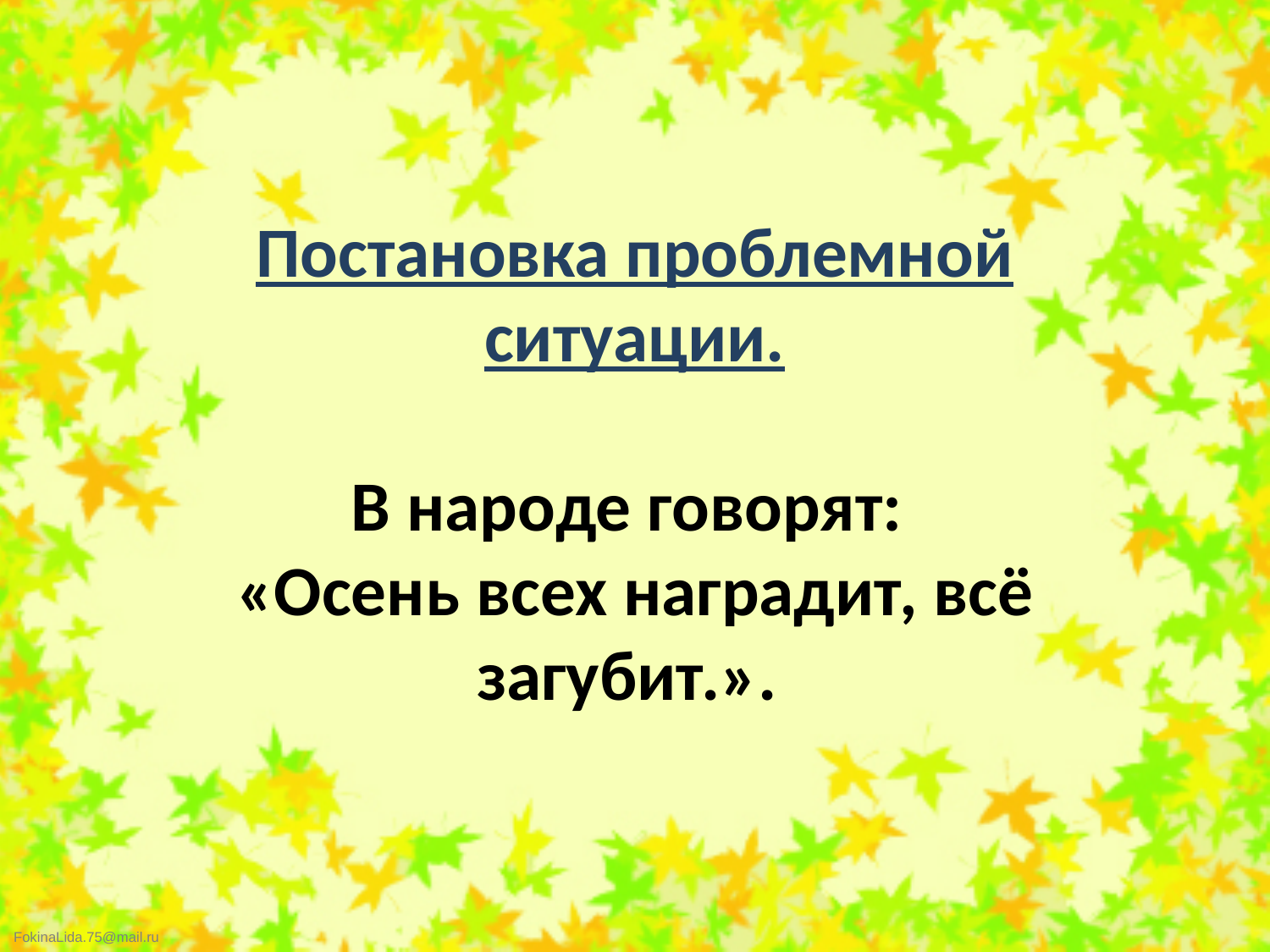

Постановка проблемной ситуации.

В народе говорят:
«Осень всех наградит, всё загубит.».